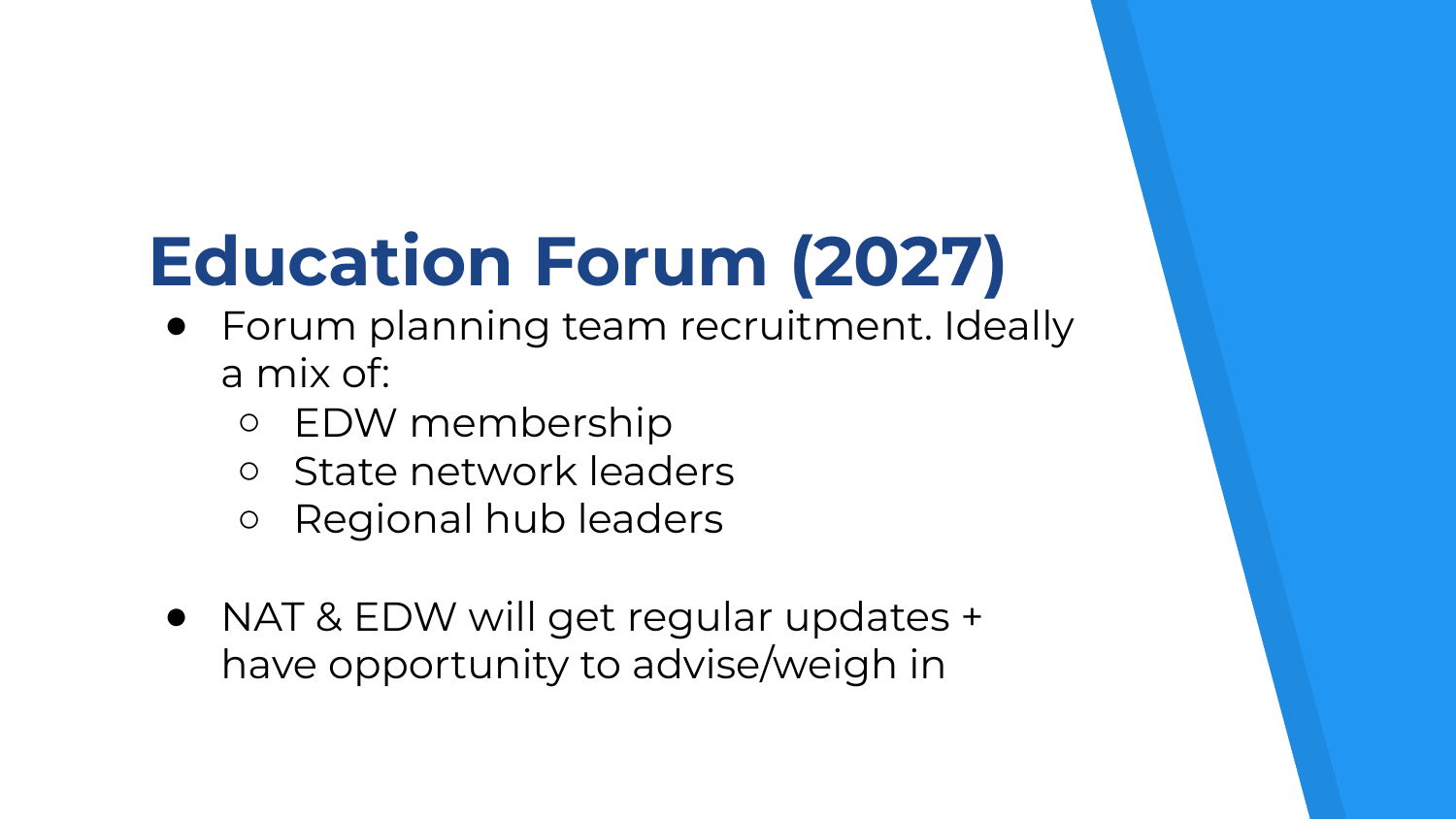

# Education Forum (2027)
Forum planning team recruitment. Ideally a mix of:
EDW membership
State network leaders
Regional hub leaders

NAT & EDW will get regular updates + have opportunity to advise/weigh in